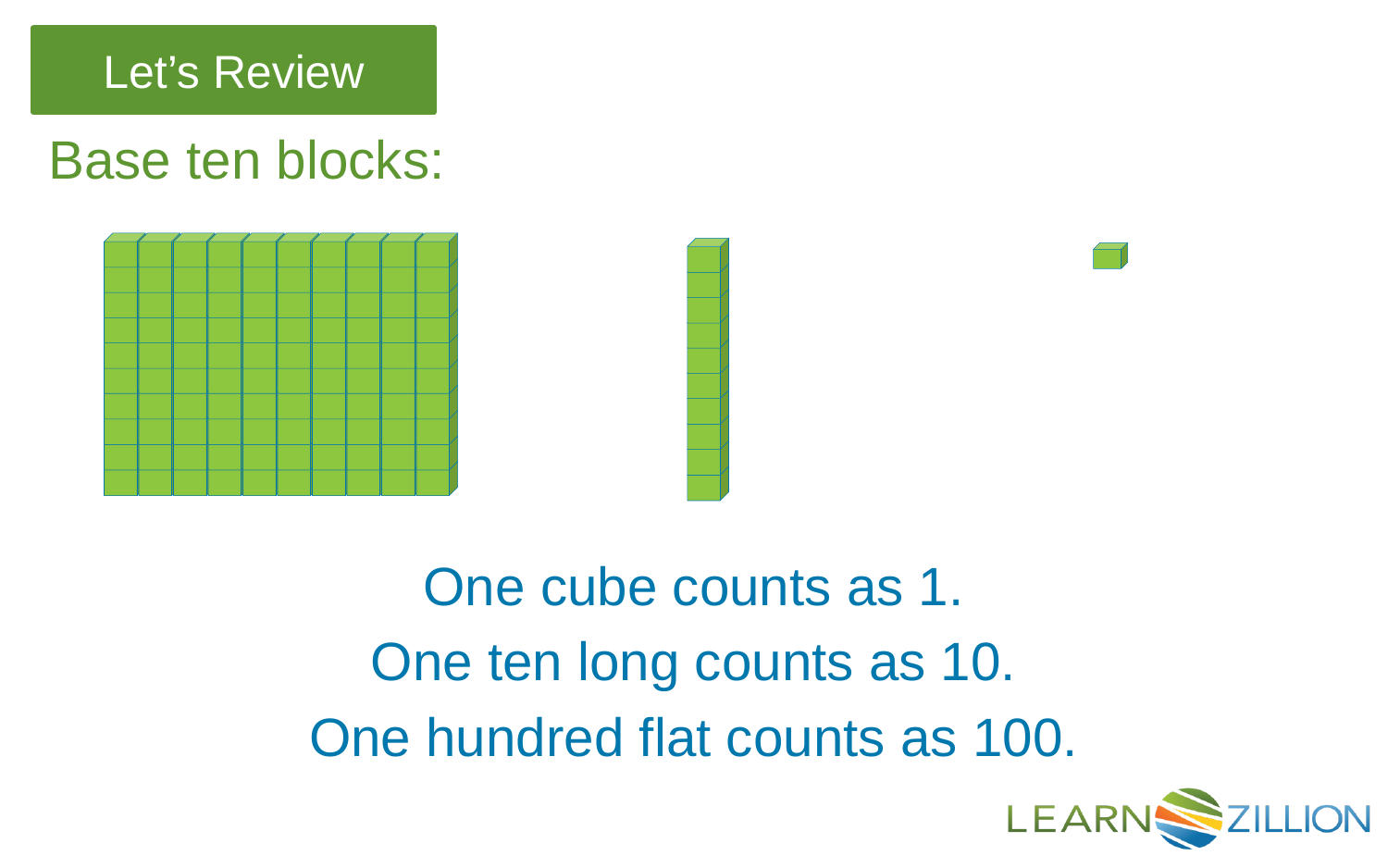

Base ten blocks:

One cube counts as 1.
One ten long counts as 10.
One hundred flat counts as 100.